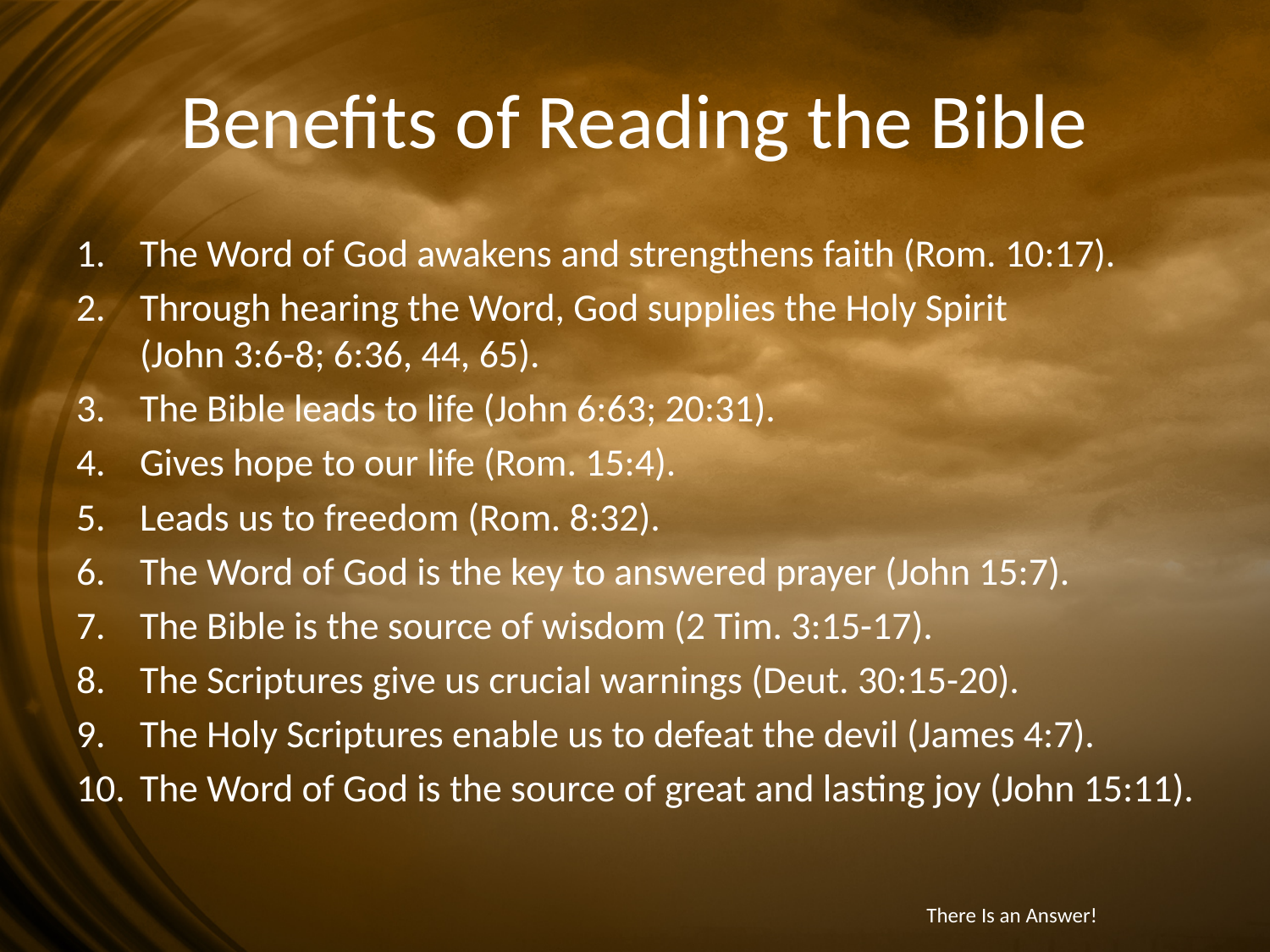

# Benefits of Reading the Bible
The Word of God awakens and strengthens faith (Rom. 10:17).
Through hearing the Word, God supplies the Holy Spirit                 (John 3:6-8; 6:36, 44, 65).
The Bible leads to life (John 6:63; 20:31).
Gives hope to our life (Rom. 15:4).
Leads us to freedom (Rom. 8:32).
The Word of God is the key to answered prayer (John 15:7).
The Bible is the source of wisdom (2 Tim. 3:15-17).
The Scriptures give us crucial warnings (Deut. 30:15-20).
The Holy Scriptures enable us to defeat the devil (James 4:7).
The Word of God is the source of great and lasting joy (John 15:11).
There Is an Answer!